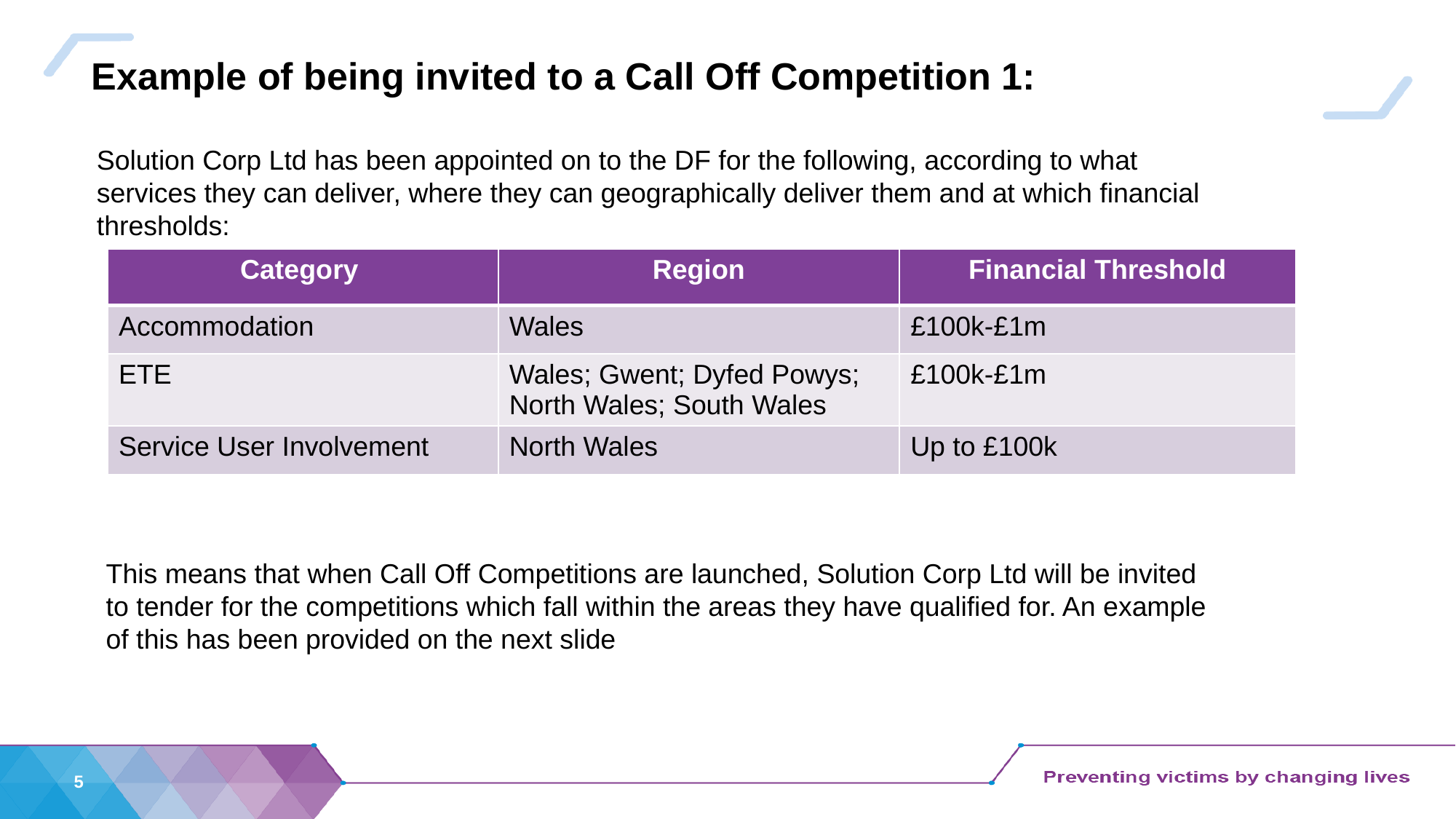

# Example of being invited to a Call Off Competition 1:
Solution Corp Ltd has been appointed on to the DF for the following, according to what services they can deliver, where they can geographically deliver them and at which financial thresholds:
| Category | Region | Financial Threshold |
| --- | --- | --- |
| Accommodation | Wales | £100k-£1m |
| ETE | Wales; Gwent; Dyfed Powys; North Wales; South Wales | £100k-£1m |
| Service User Involvement | North Wales | Up to £100k |
This means that when Call Off Competitions are launched, Solution Corp Ltd will be invited to tender for the competitions which fall within the areas they have qualified for. An example of this has been provided on the next slide
5